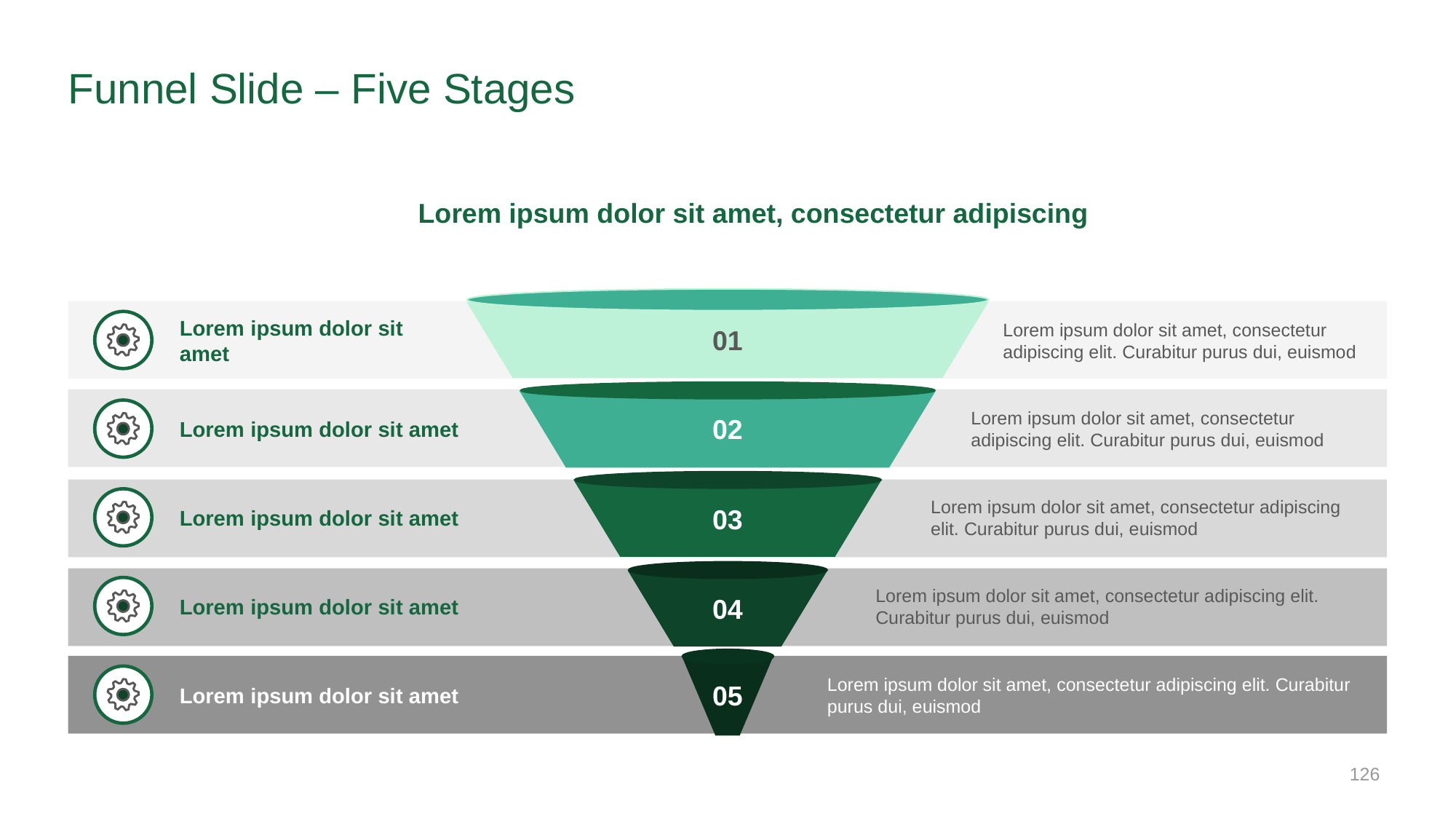

# Funnel Slide – Five Stages
Lorem ipsum dolor sit amet, consectetur adipiscing

Lorem ipsum dolor sit amet

Lorem ipsum dolor sit amet, consectetur adipiscing elit. Curabitur purus dui, euismod
01

Lorem ipsum dolor sit amet

Lorem ipsum dolor sit amet, consectetur adipiscing elit. Curabitur purus dui, euismod
02

Lorem ipsum dolor sit amet

Lorem ipsum dolor sit amet, consectetur adipiscing elit. Curabitur purus dui, euismod
03

Lorem ipsum dolor sit amet

Lorem ipsum dolor sit amet, consectetur adipiscing elit. Curabitur purus dui, euismod
04

Lorem ipsum dolor sit amet

Lorem ipsum dolor sit amet, consectetur adipiscing elit. Curabitur purus dui, euismod
05
126